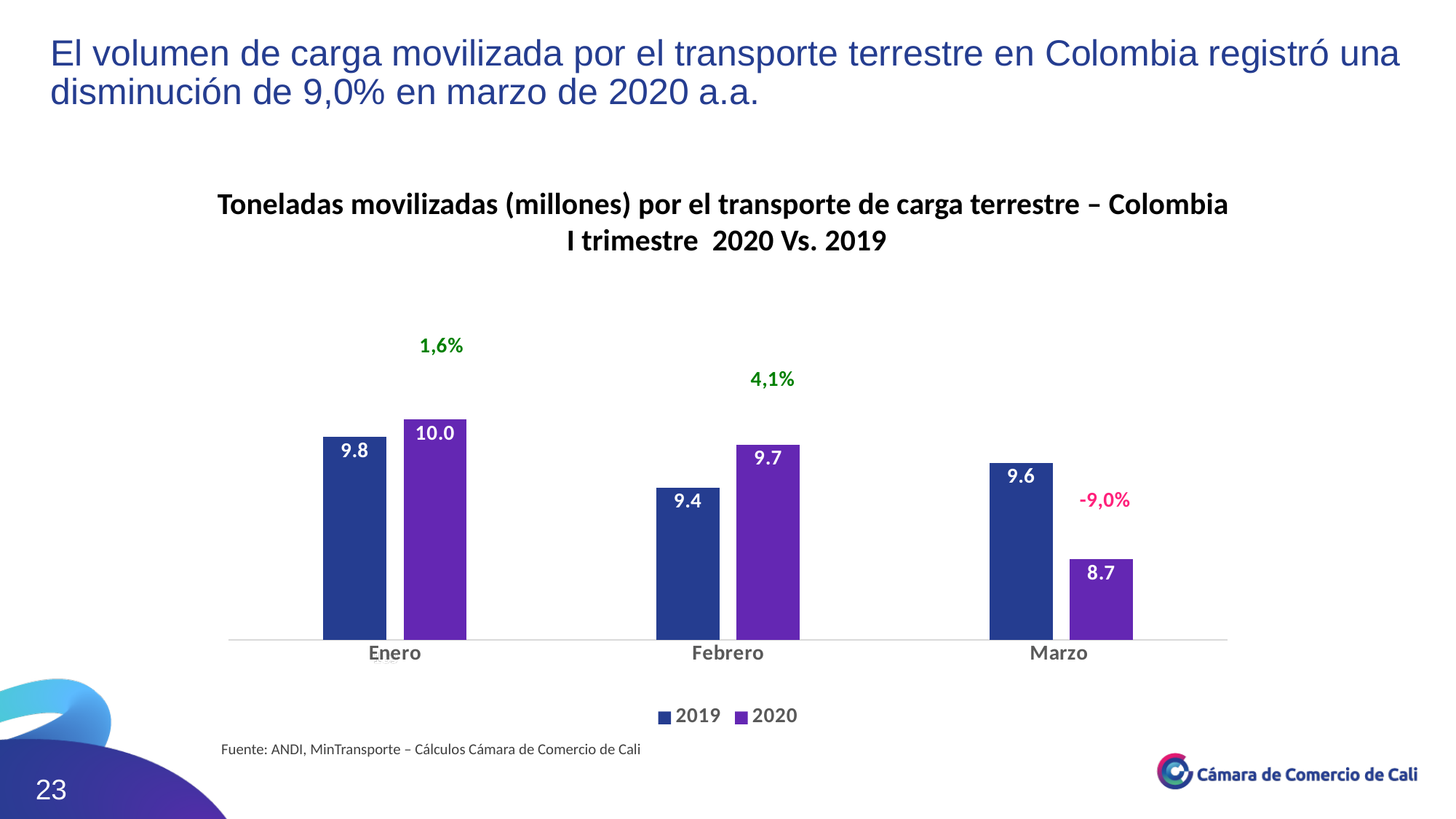

El volumen de carga movilizada por el transporte terrestre en Colombia registró una disminución de 9,0% en marzo de 2020 a.a.
Toneladas movilizadas (millones) por el transporte de carga terrestre – Colombia
I trimestre  2020 Vs. 2019

### Chart

| Category | 2019 | 2020 |
|---|---|---|
| Enero | 9.797161 | 9.953019 |
| Febrero | 9.350234 | 9.731636 |
| Marzo  | 9.569914 | 8.712499 |
Fuente: ANDI, MinTransporte – Cálculos Cámara de Comercio de Cali